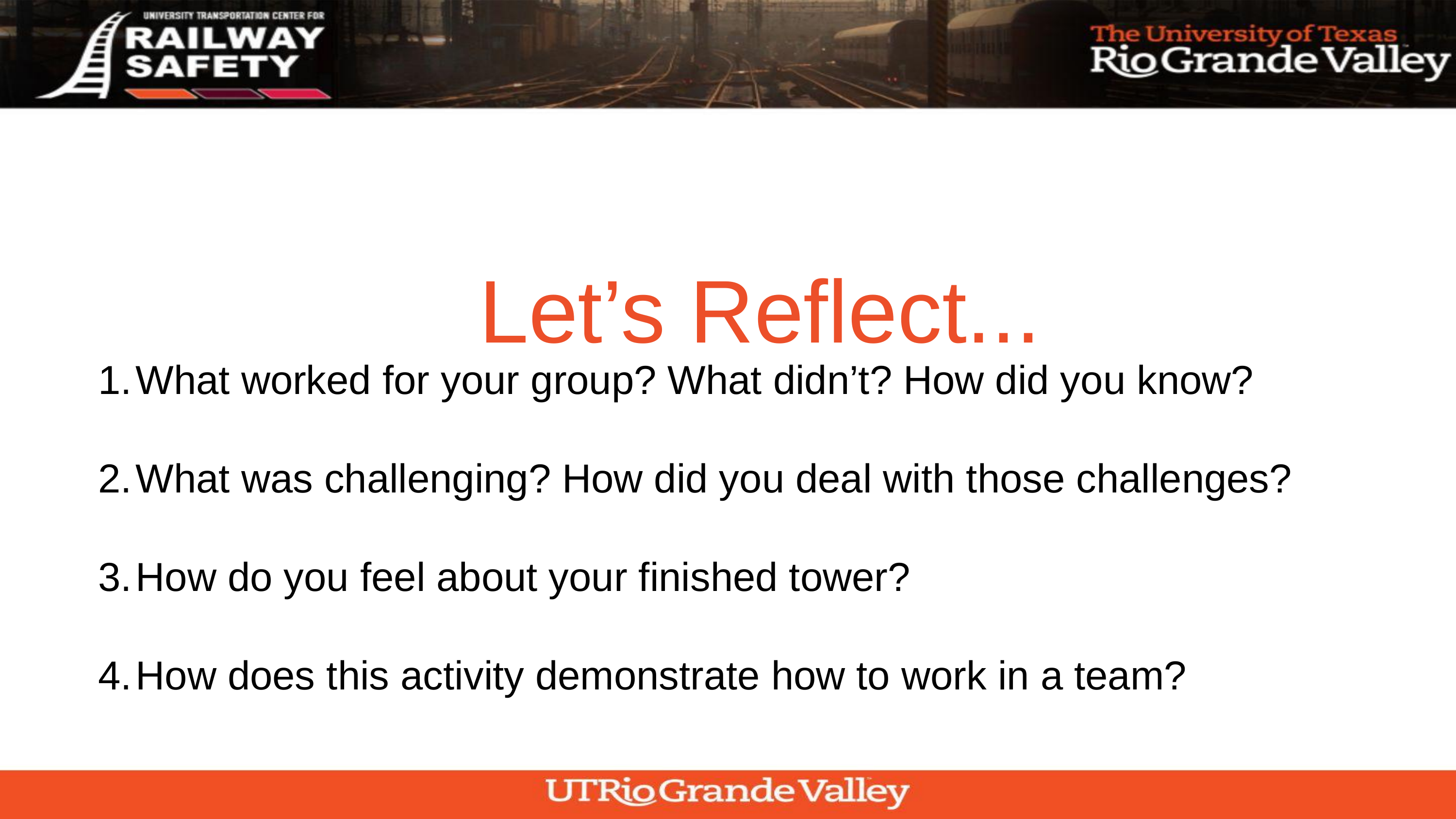

Let’s Reflect...

What worked for your group? What didn’t? How did you know?
What was challenging? How did you deal with those challenges?
How do you feel about your finished tower?
How does this activity demonstrate how to work in a team?